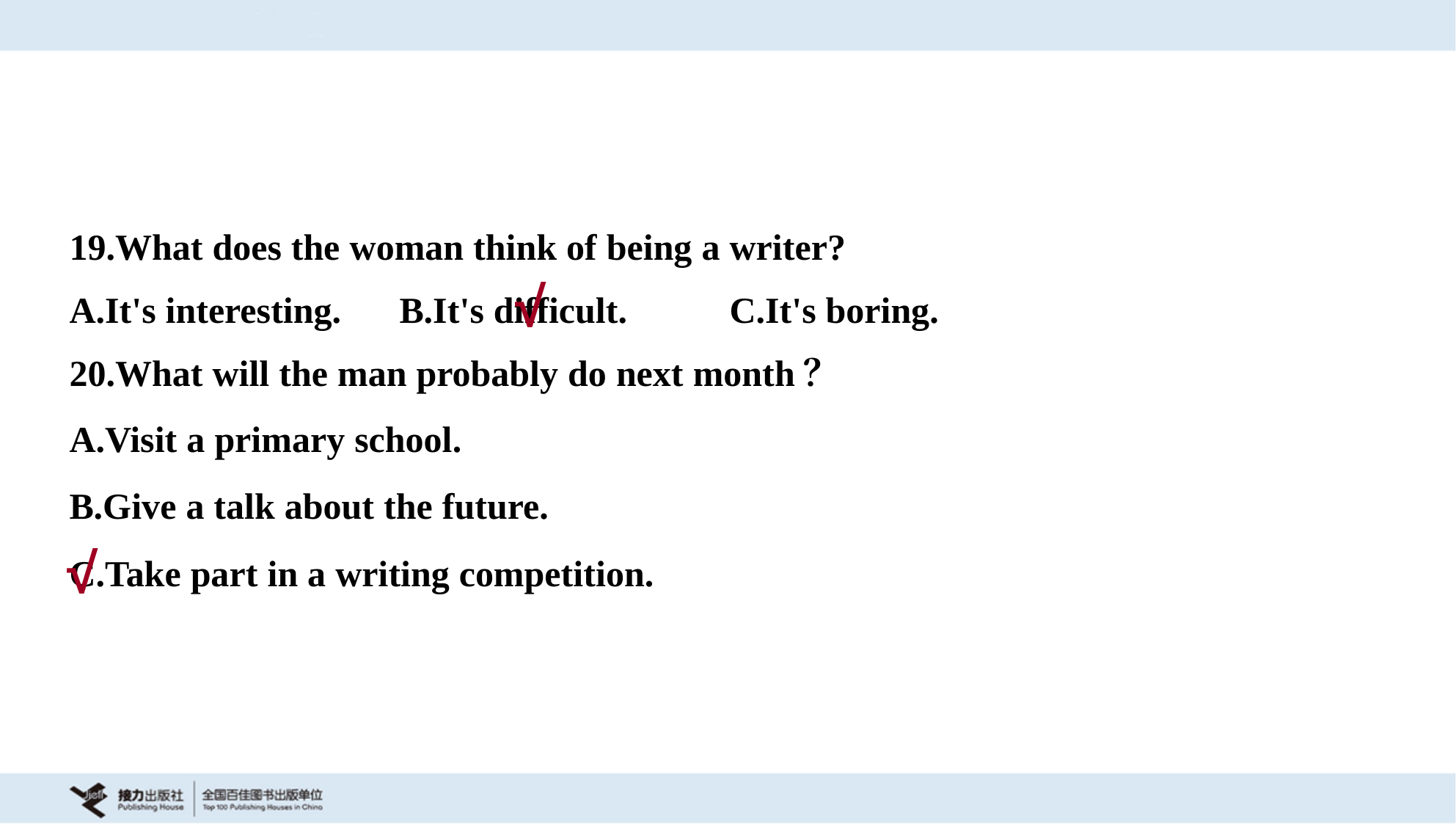

19.What does the woman think of being a writer?
A.It's interesting.	B.It's difficult.	C.It's boring.
√
20.What will the man probably do next month？
A.Visit a primary school.
B.Give a talk about the future.
C.Take part in a writing competition.
√